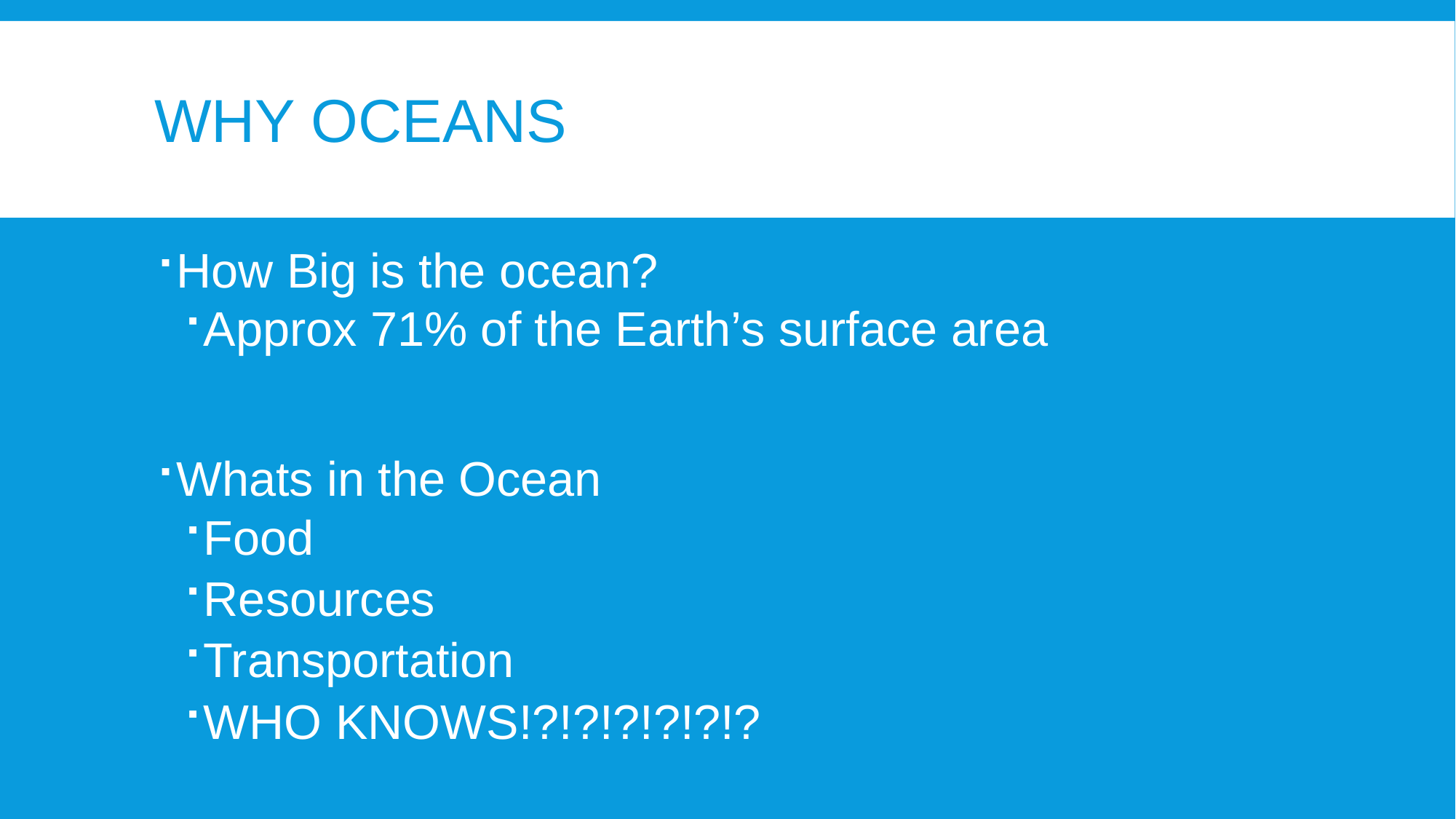

# Why oceans
How Big is the ocean?
Approx 71% of the Earth’s surface area

Whats in the Ocean
Food
Resources
Transportation
WHO KNOWS!?!?!?!?!?!?